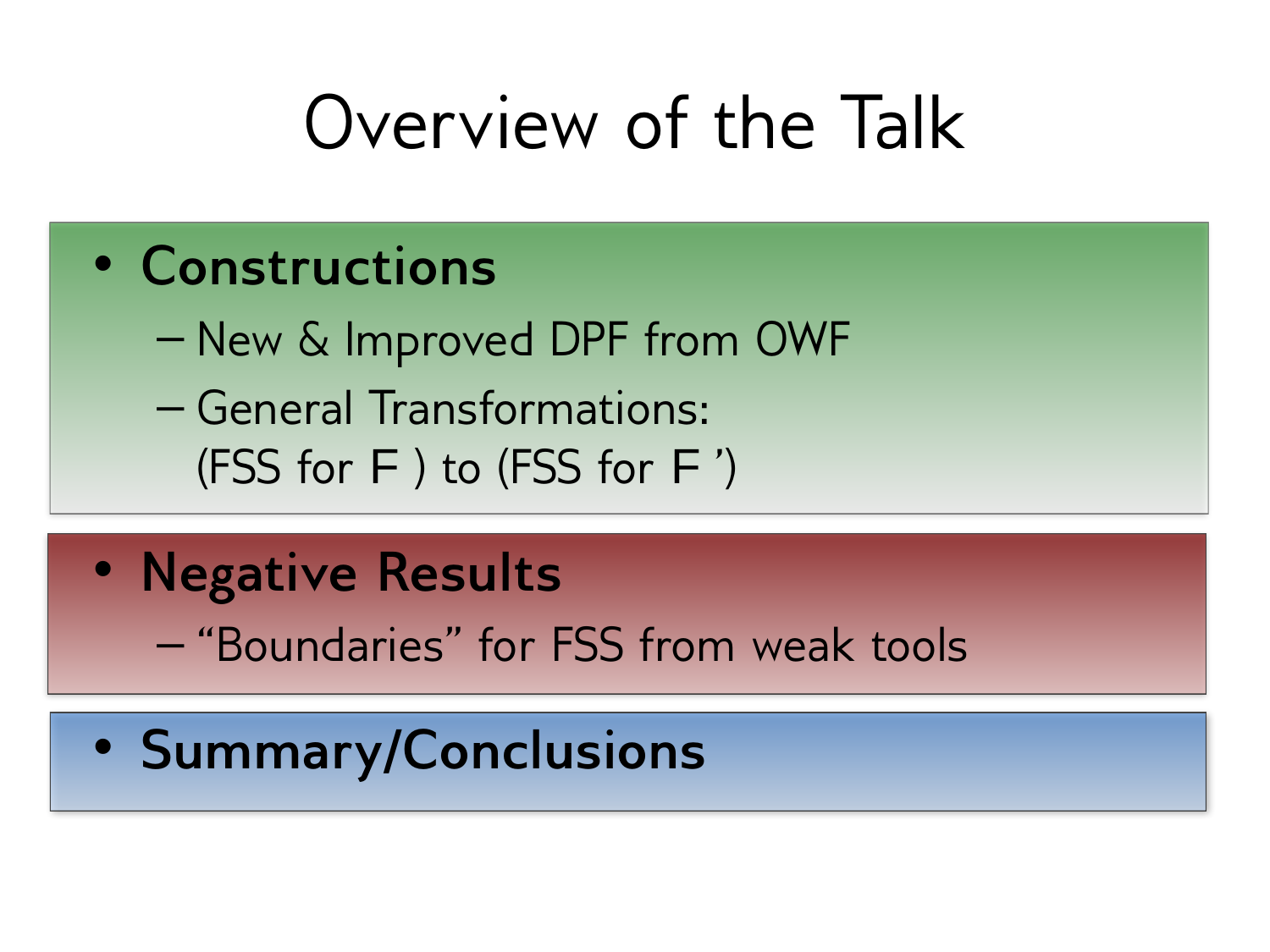

# Overview of the Talk

Constructions
New & Improved DPF from OWF
General Transformations:
(FSS for F ) to (FSS for F ’)

Negative Results
“Boundaries” for FSS from weak tools

Summary/Conclusions